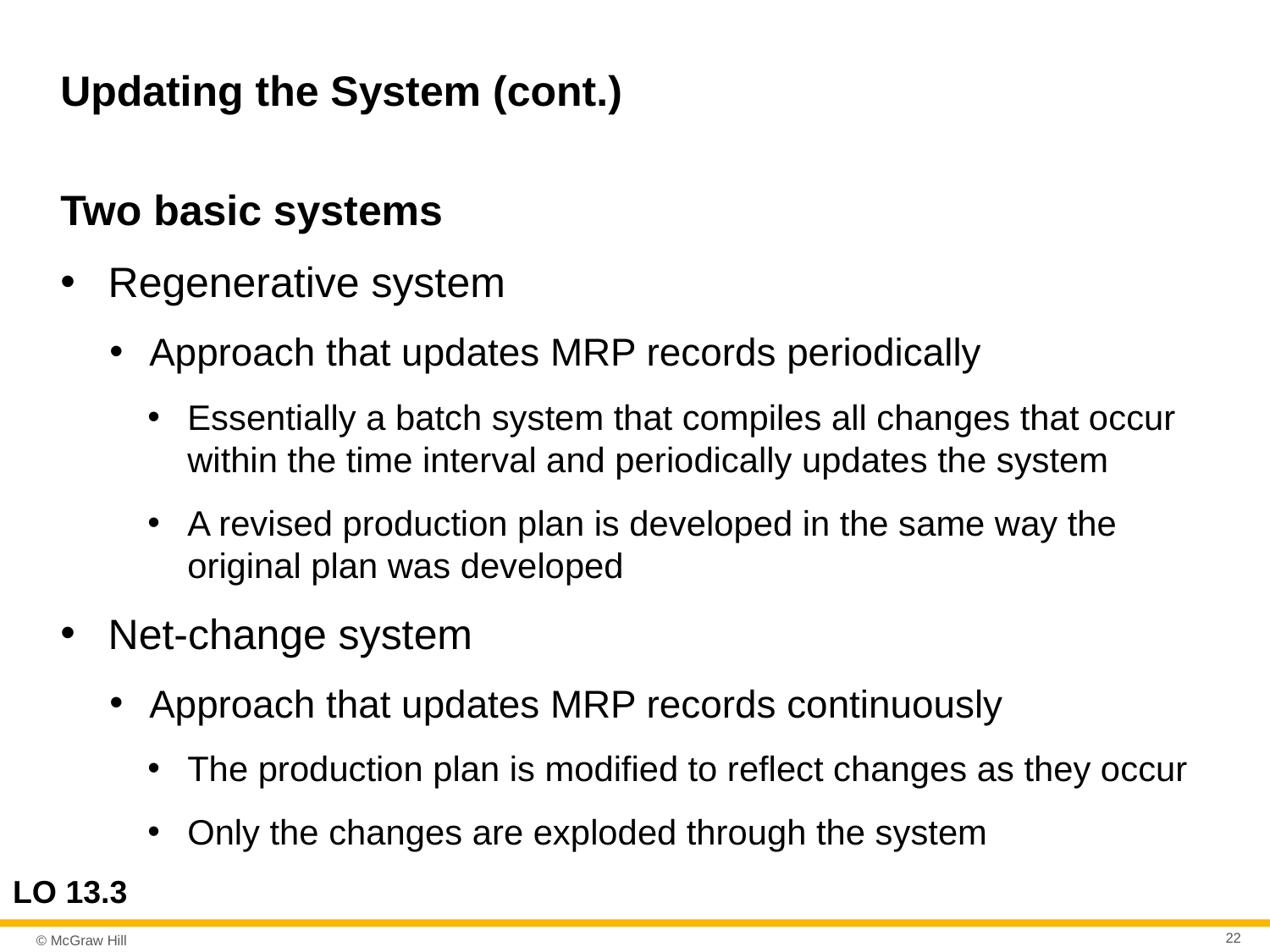

# Updating the System (cont.)
Two basic systems
Regenerative system
Approach that updates MRP records periodically
Essentially a batch system that compiles all changes that occur within the time interval and periodically updates the system
A revised production plan is developed in the same way the original plan was developed
Net-change system
Approach that updates MRP records continuously
The production plan is modified to reflect changes as they occur
Only the changes are exploded through the system
LO 13.3